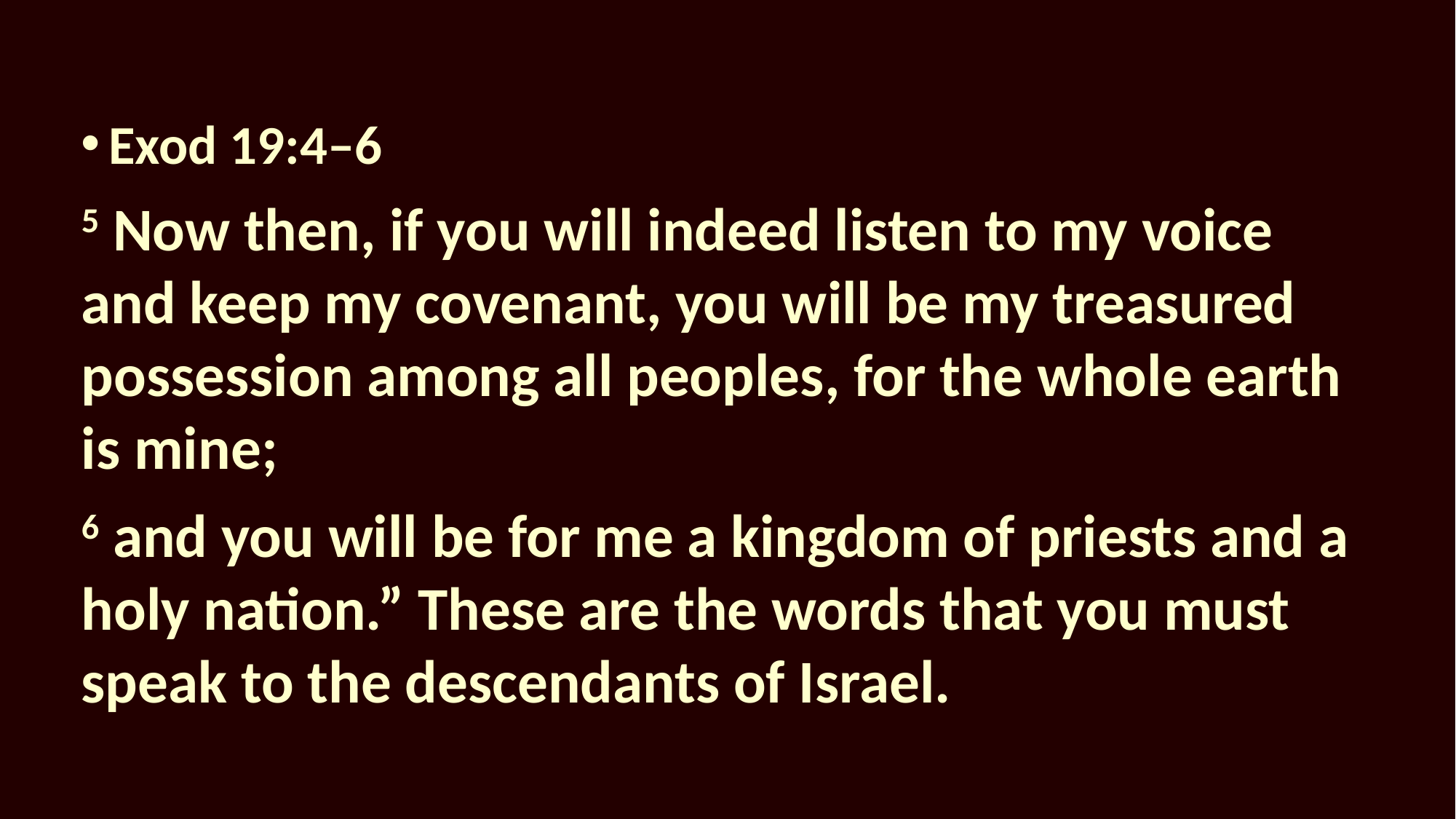

Exod 19:4–6
5 Now then, if you will indeed listen to my voice and keep my covenant, you will be my treasured possession among all peoples, for the whole earth is mine;
6 and you will be for me a kingdom of priests and a holy nation.” These are the words that you must speak to the descendants of Israel.